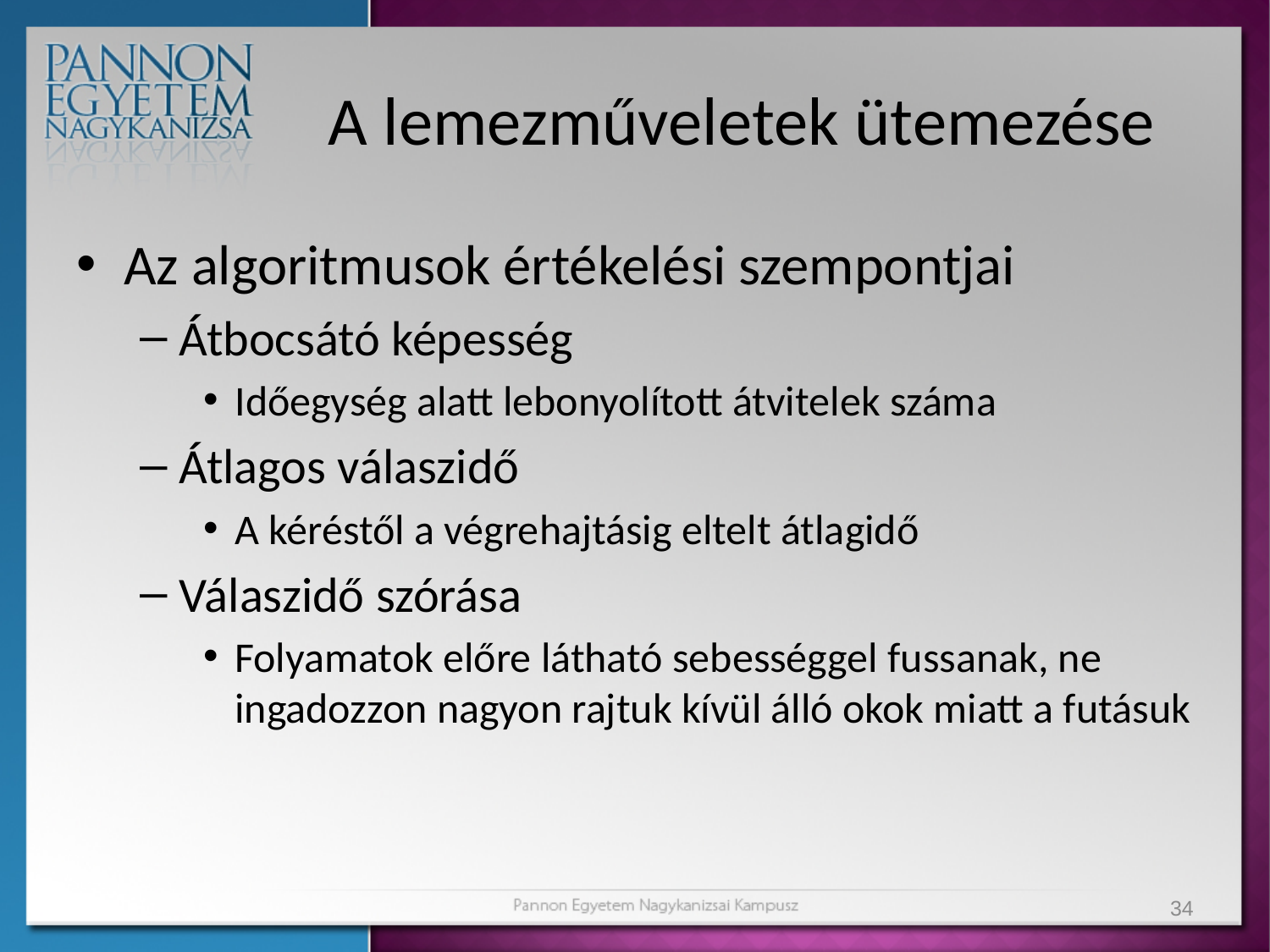

# A lemezműveletek ütemezése
Az algoritmusok értékelési szempontjai
Átbocsátó képesség
Időegység alatt lebonyolított átvitelek száma
Átlagos válaszidő
A kéréstől a végrehajtásig eltelt átlagidő
Válaszidő szórása
Folyamatok előre látható sebességgel fussanak, ne ingadozzon nagyon rajtuk kívül álló okok miatt a futásuk
34